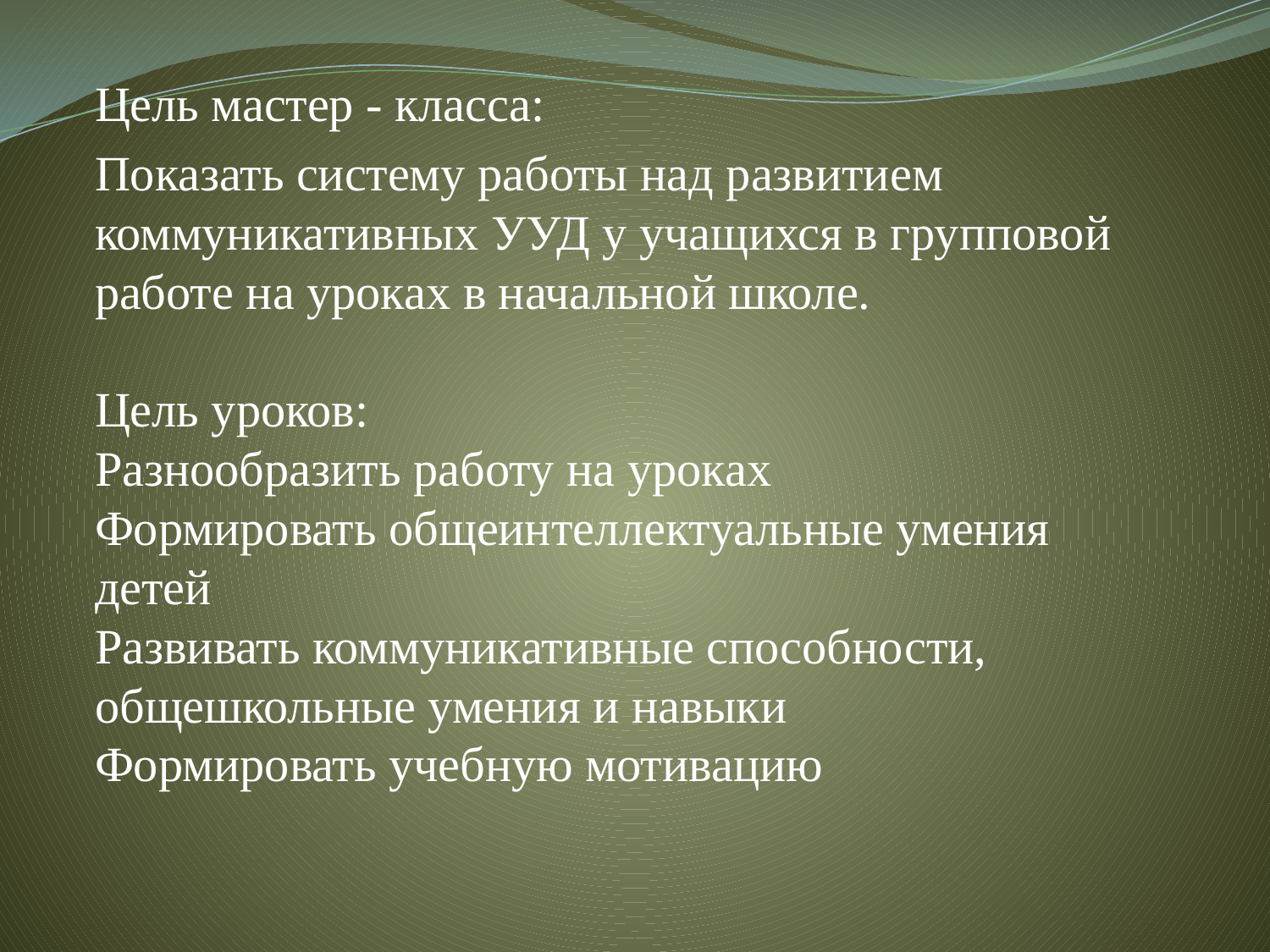

Цель мастер - класса:
Показать систему работы над развитием
коммуникативных УУД у учащихся в групповой работе на уроках в начальной школе.
Цель уроков:
Разнообразить работу на уроках
Формировать общеинтеллектуальные умения детей
Развивать коммуникативные способности, общешкольные умения и навыки
Формировать учебную мотивацию
#